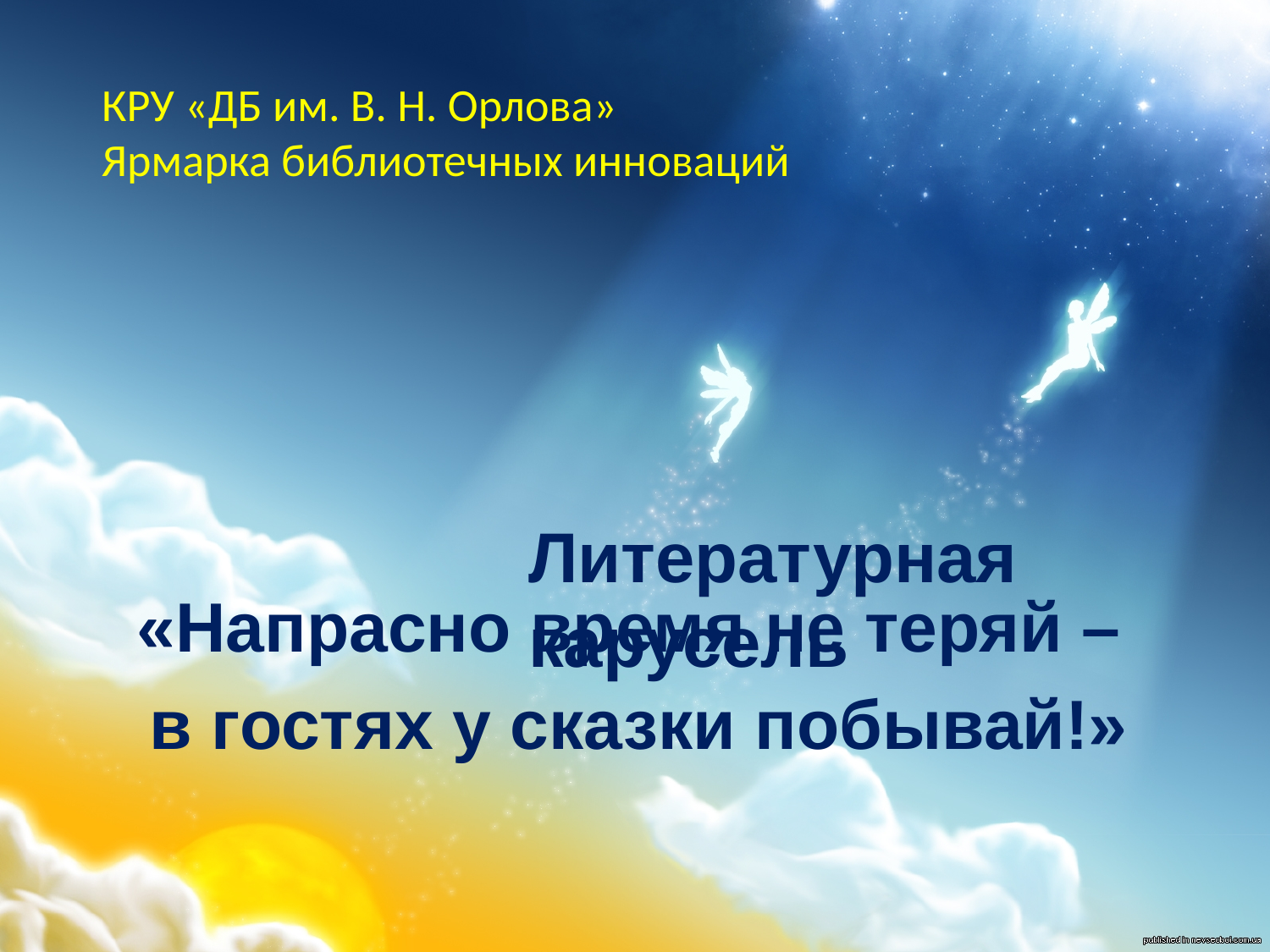

КРУ «ДБ им. В. Н. Орлова»
Ярмарка библиотечных инноваций
Литературная карусель

«Напрасно время не теряй –
в гостях у сказки побывай!»